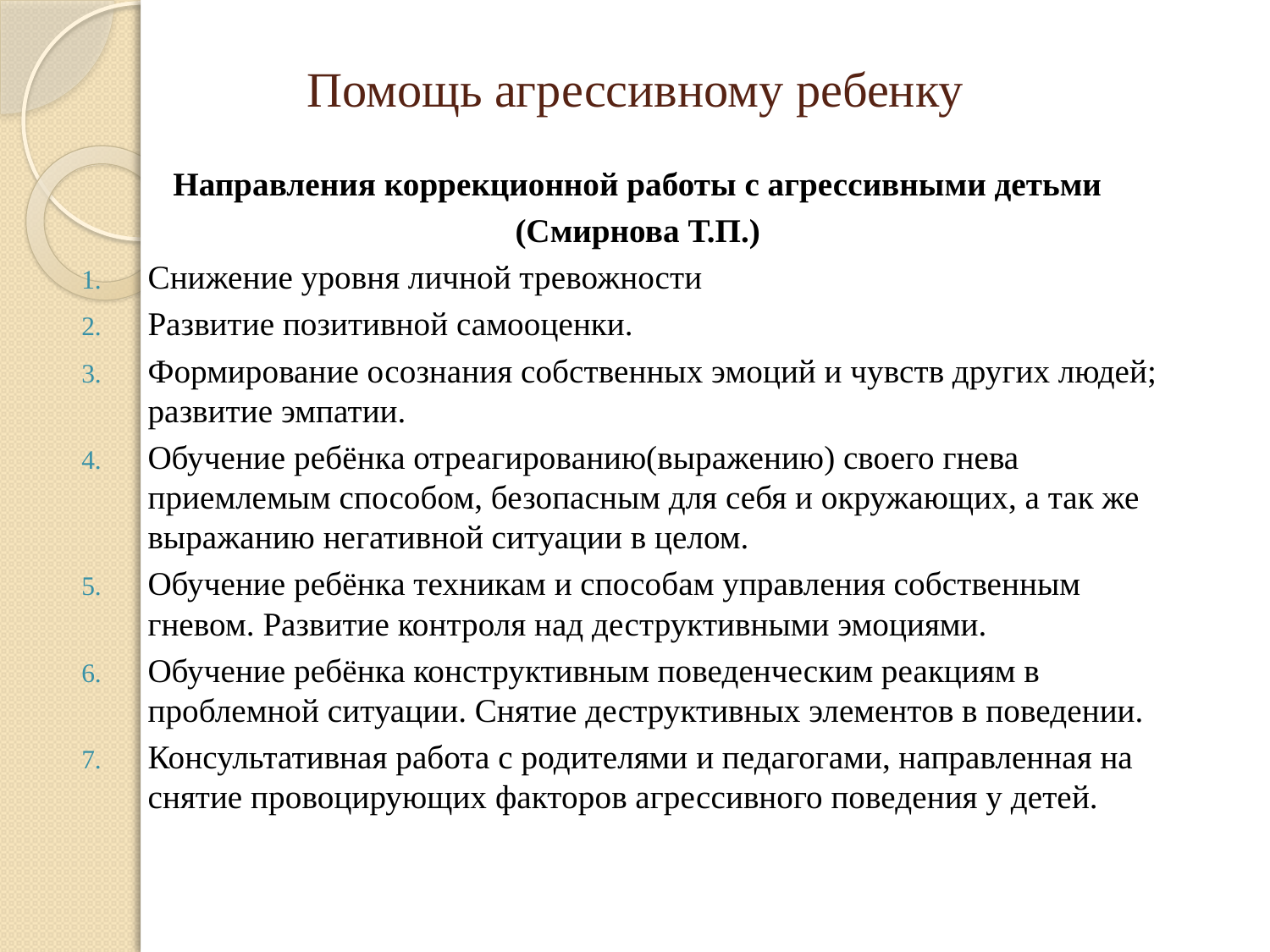

# Помощь агрессивному ребенку
Направления коррекционной работы с агрессивными детьми
(Смирнова Т.П.)
Снижение уровня личной тревожности
Развитие позитивной самооценки.
Формирование осознания собственных эмоций и чувств других людей; развитие эмпатии.
Обучение ребёнка отреагированию(выражению) своего гнева приемлемым способом, безопасным для себя и окружающих, а так же выражанию негативной ситуации в целом.
Обучение ребёнка техникам и способам управления собственным гневом. Развитие контроля над деструктивными эмоциями.
Обучение ребёнка конструктивным поведенческим реакциям в проблемной ситуации. Снятие деструктивных элементов в поведении.
Консультативная работа с родителями и педагогами, направленная на снятие провоцирующих факторов агрессивного поведения у детей.